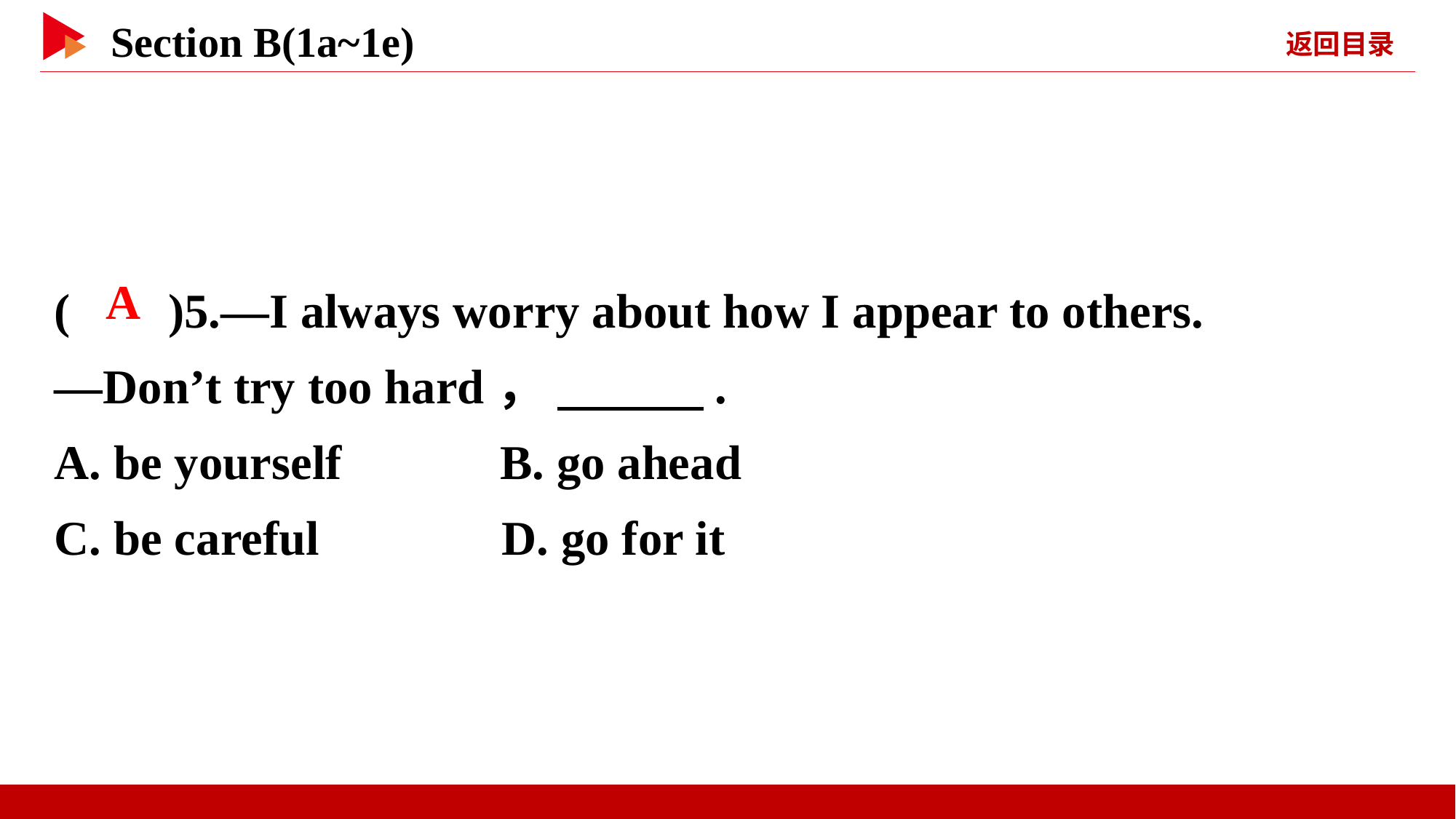

(        )5.—I always worry about how I appear to others.
—Don’t try too hard， 　　　.
A. be yourself             B. go ahead
C. be careful               D. go for it
   A